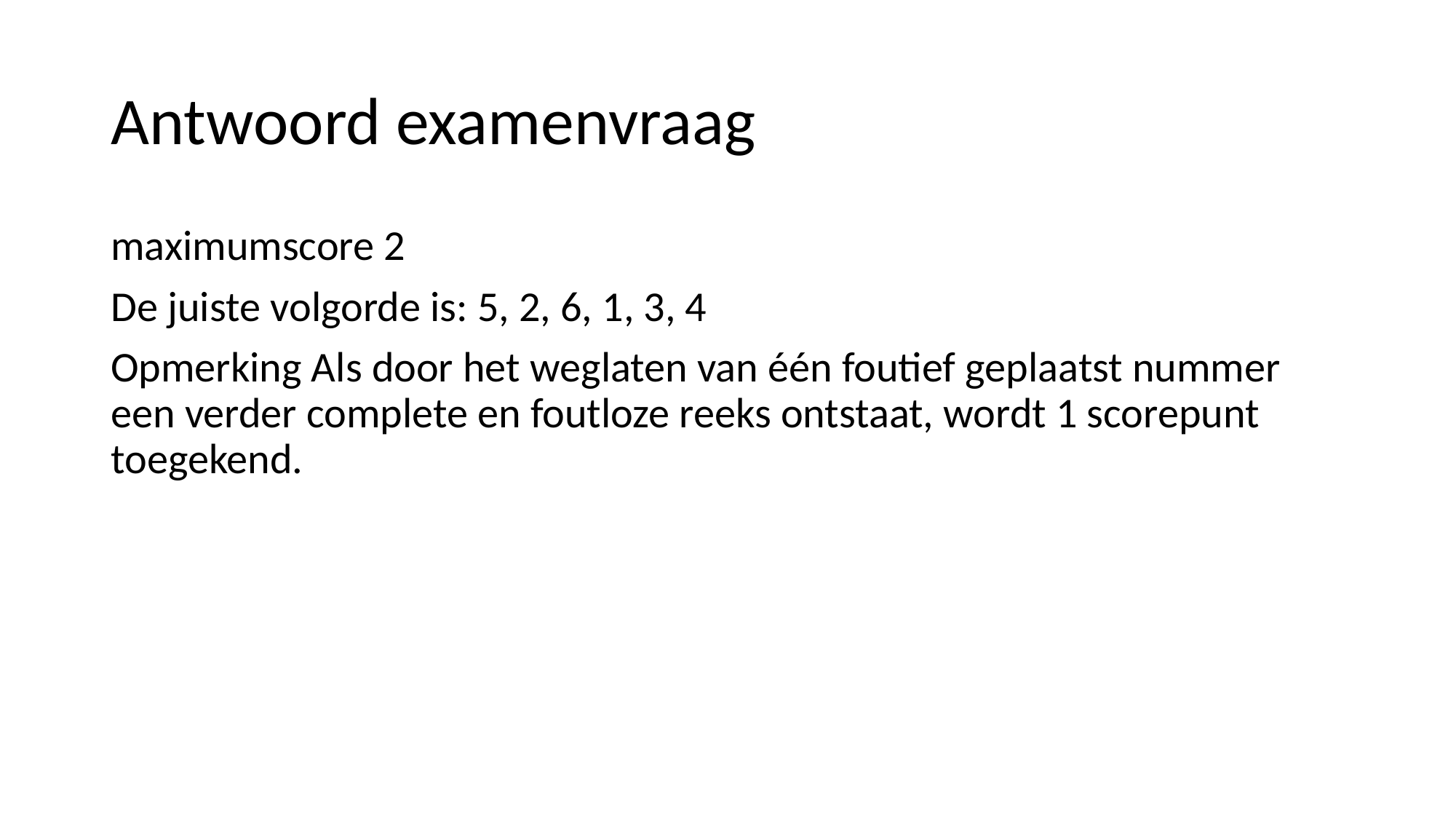

# Antwoord examenvraag
maximumscore 2
De juiste volgorde is: 5, 2, 6, 1, 3, 4
Opmerking Als door het weglaten van één foutief geplaatst nummer een verder complete en foutloze reeks ontstaat, wordt 1 scorepunt toegekend.